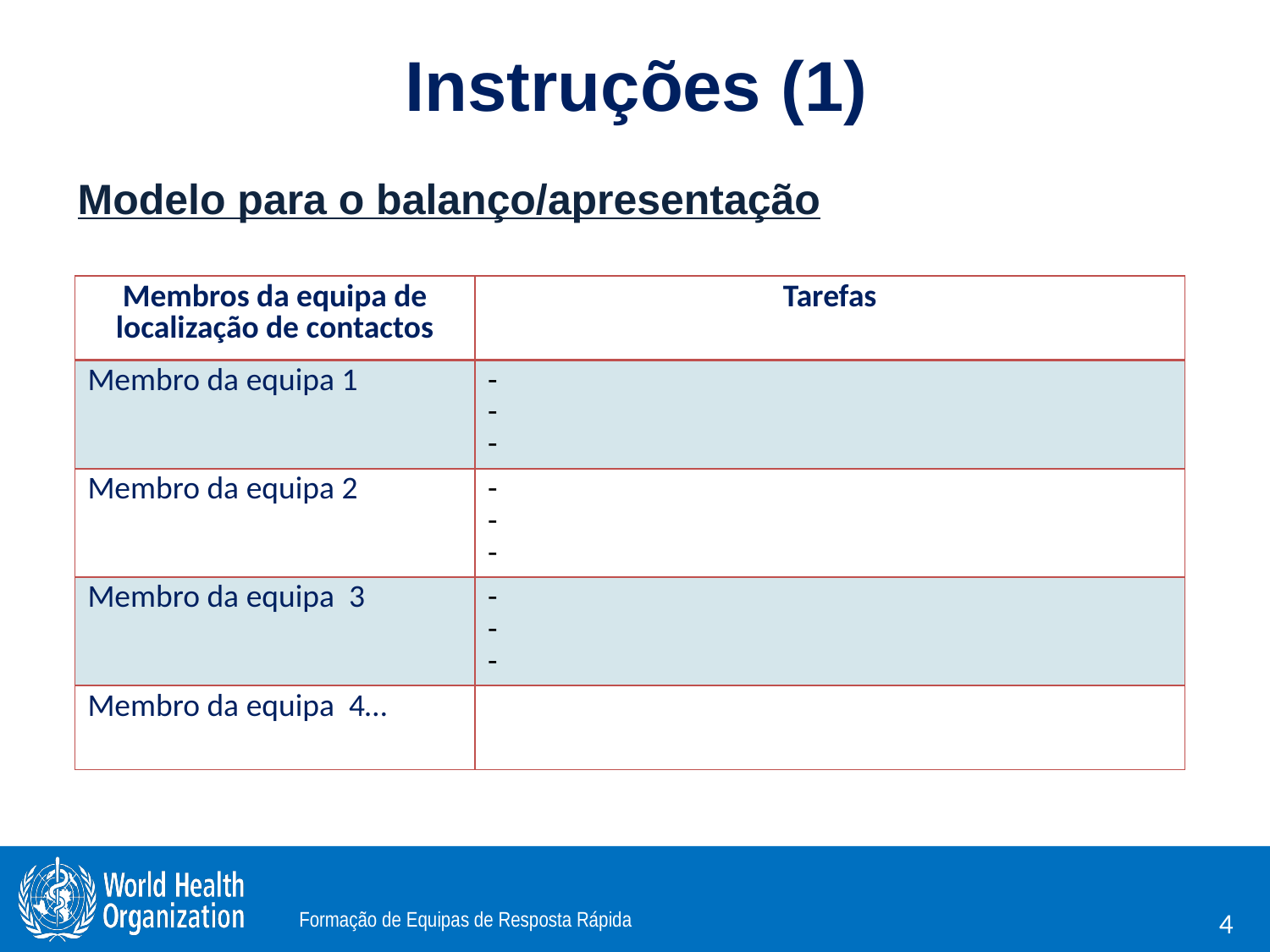

# Instruções (1)
Modelo para o balanço/apresentação

| Membros da equipa de localização de contactos | Tarefas |
| --- | --- |
| Membro da equipa 1 | - - - |
| Membro da equipa 2 | - - - |
| Membro da equipa 3 | - - - |
| Membro da equipa 4… |  |